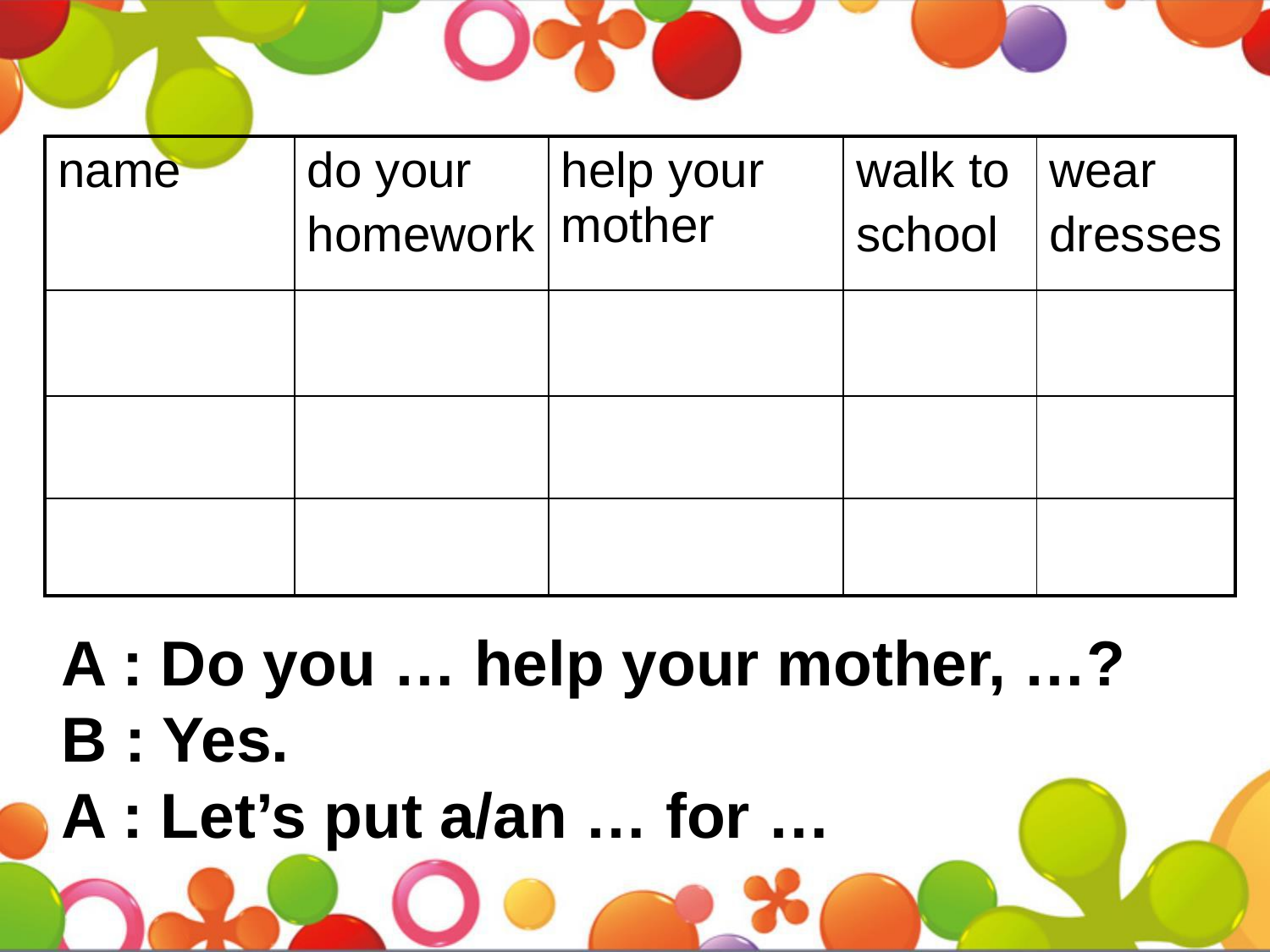

| name | do your homework | help your mother | walk to school | wear dresses |
| --- | --- | --- | --- | --- |
|  |  |  |  |  |
|  |  |  |  |  |
|  |  |  |  |  |
A : Do you … help your mother, …?
B : Yes.
A : Let’s put a/an … for …